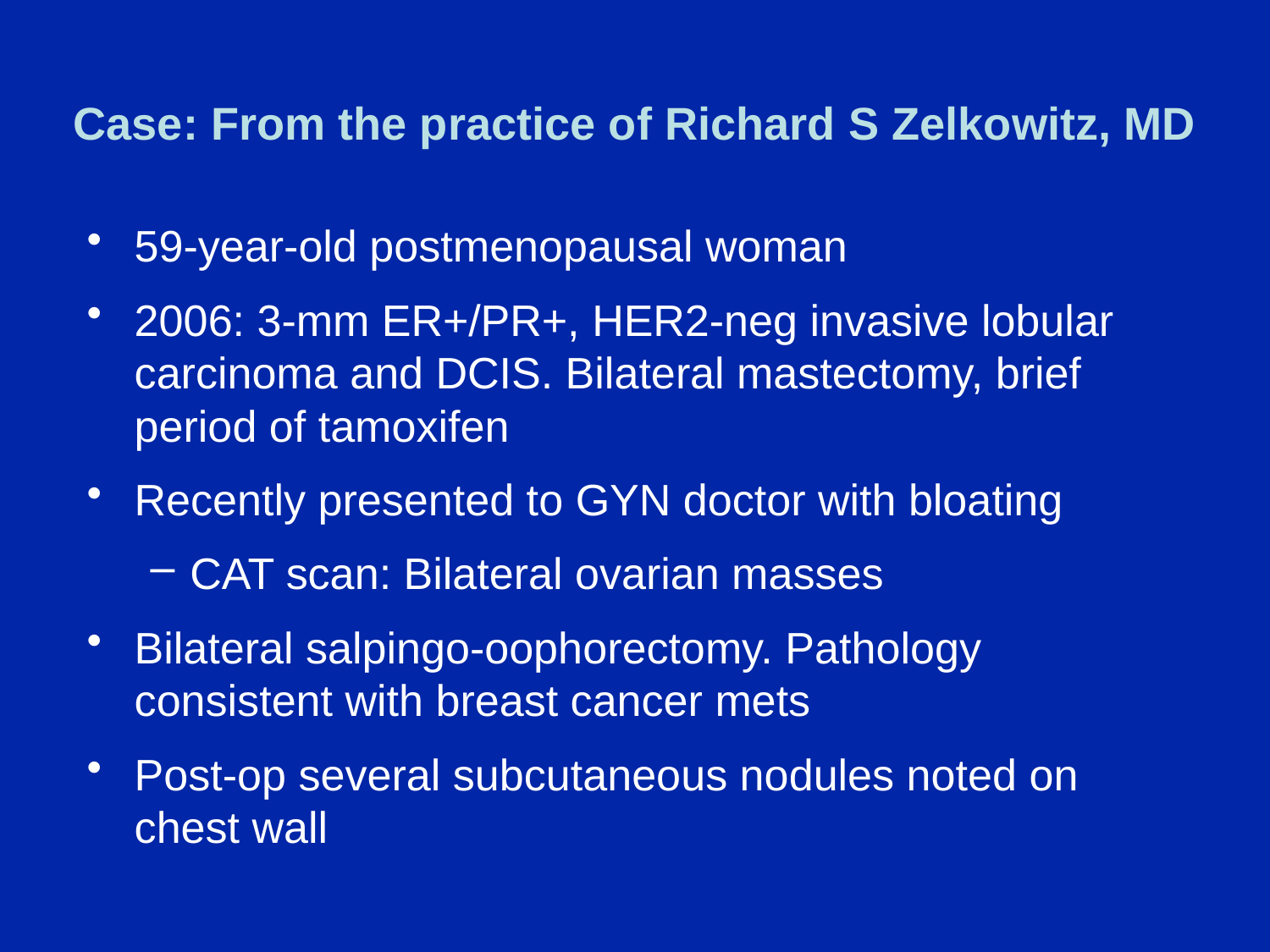

# Case: From the practice of Richard S Zelkowitz, MD
59-year-old postmenopausal woman
2006: 3-mm ER+/PR+, HER2-neg invasive lobular carcinoma and DCIS. Bilateral mastectomy, brief period of tamoxifen
Recently presented to GYN doctor with bloating
CAT scan: Bilateral ovarian masses
Bilateral salpingo-oophorectomy. Pathology consistent with breast cancer mets
Post-op several subcutaneous nodules noted on chest wall